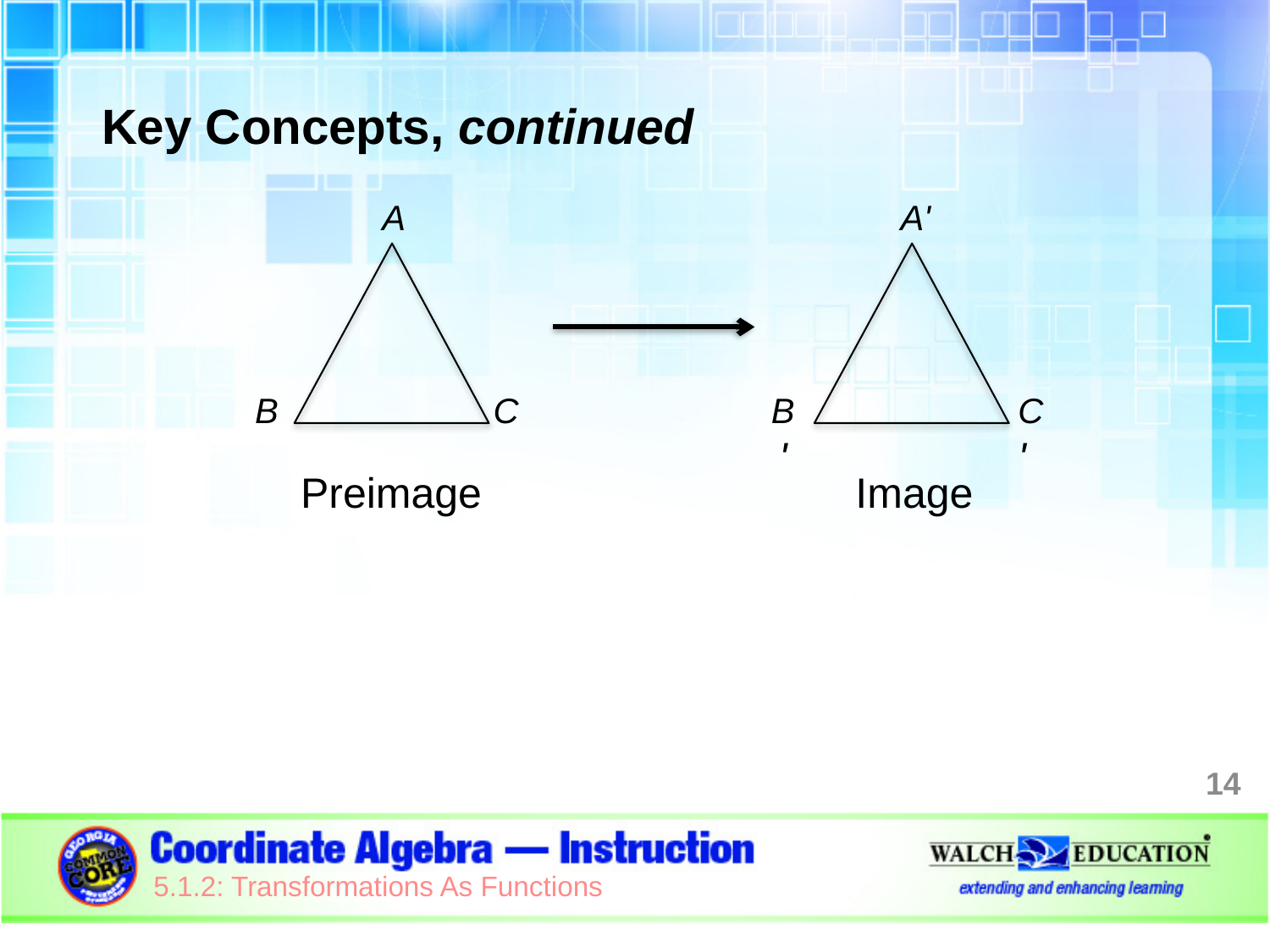

Key Concepts, continued

A
A'

B
C
B'
C'
Preimage
Image
14
5.1.2: Transformations As Functions